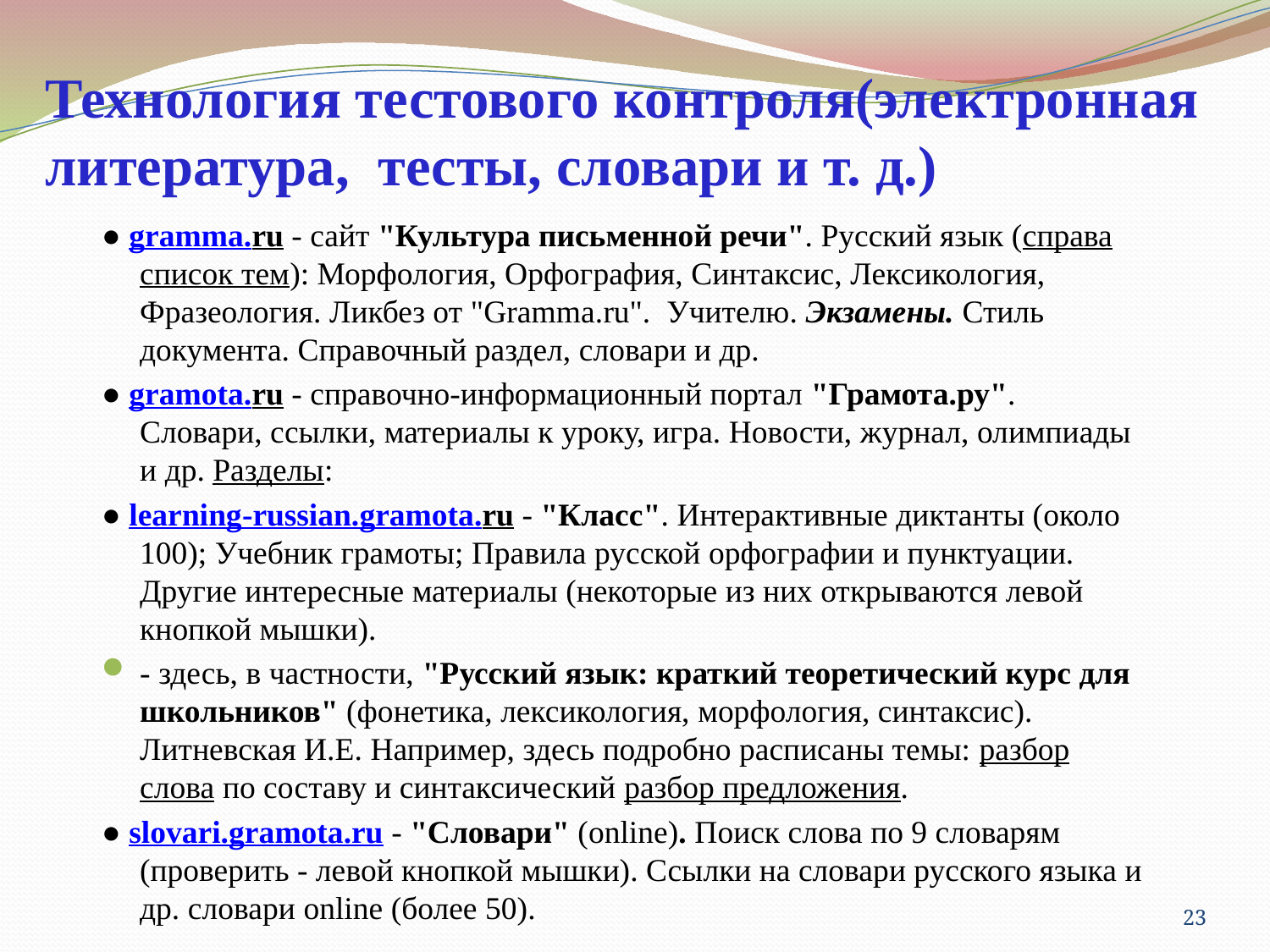

# Технология тестового контроля(электронная литература,  тесты, словари и т. д.)
● gramma.ru - сайт "Культура письменной речи". Русский язык (справа список тем): Морфология, Орфография, Синтаксис, Лексикология, Фразеология. Ликбез от "Gramma.ru".  Учителю. Экзамены. Стиль документа. Справочный раздел, словари и др.
● gramota.ru - справочно-информационный портал "Грамота.ру". Словари, ссылки, материалы к уроку, игра. Новости, журнал, олимпиады и др. Разделы:
● learning-russian.gramota.ru - "Класс". Интерактивные диктанты (около 100); Учебник грамоты; Правила русской орфографии и пунктуации. Другие интересные материалы (некоторые из них открываются левой кнопкой мышки).
- здесь, в частности, "Русский язык: краткий теоретический курс для школьников" (фонетика, лексикология, морфология, синтаксис). Литневская И.Е. Например, здесь подробно расписаны темы: разбор слова по составу и синтаксический разбор предложения.
● slovari.gramota.ru - "Словари" (online). Поиск слова по 9 словарям (проверить - левой кнопкой мышки). Ссылки на словари русского языка и др. словари online (более 50).

23